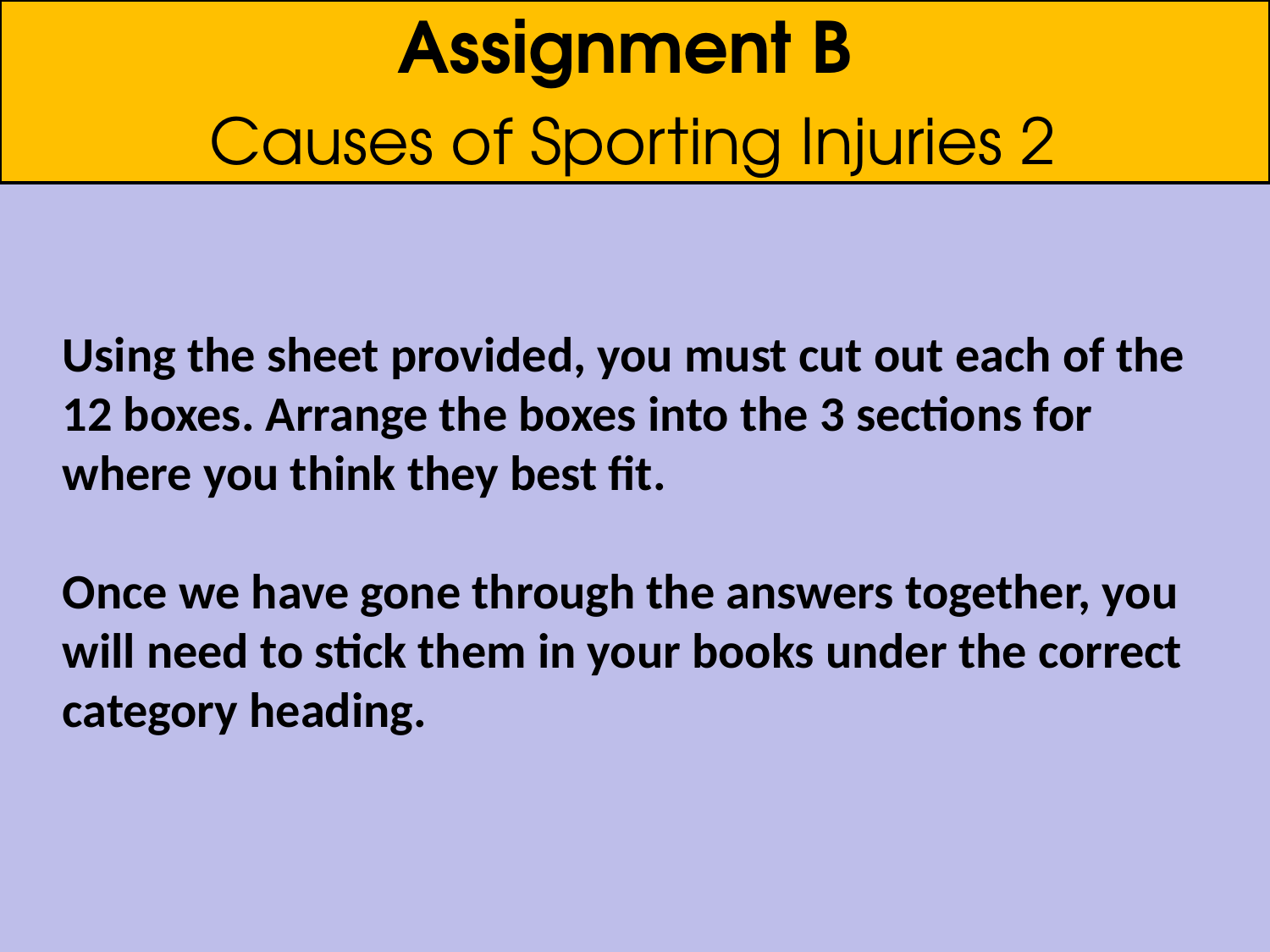

# Assignment B Causes of Sporting Injuries 2

Using the sheet provided, you must cut out each of the 12 boxes. Arrange the boxes into the 3 sections for where you think they best fit.

Once we have gone through the answers together, you will need to stick them in your books under the correct category heading.